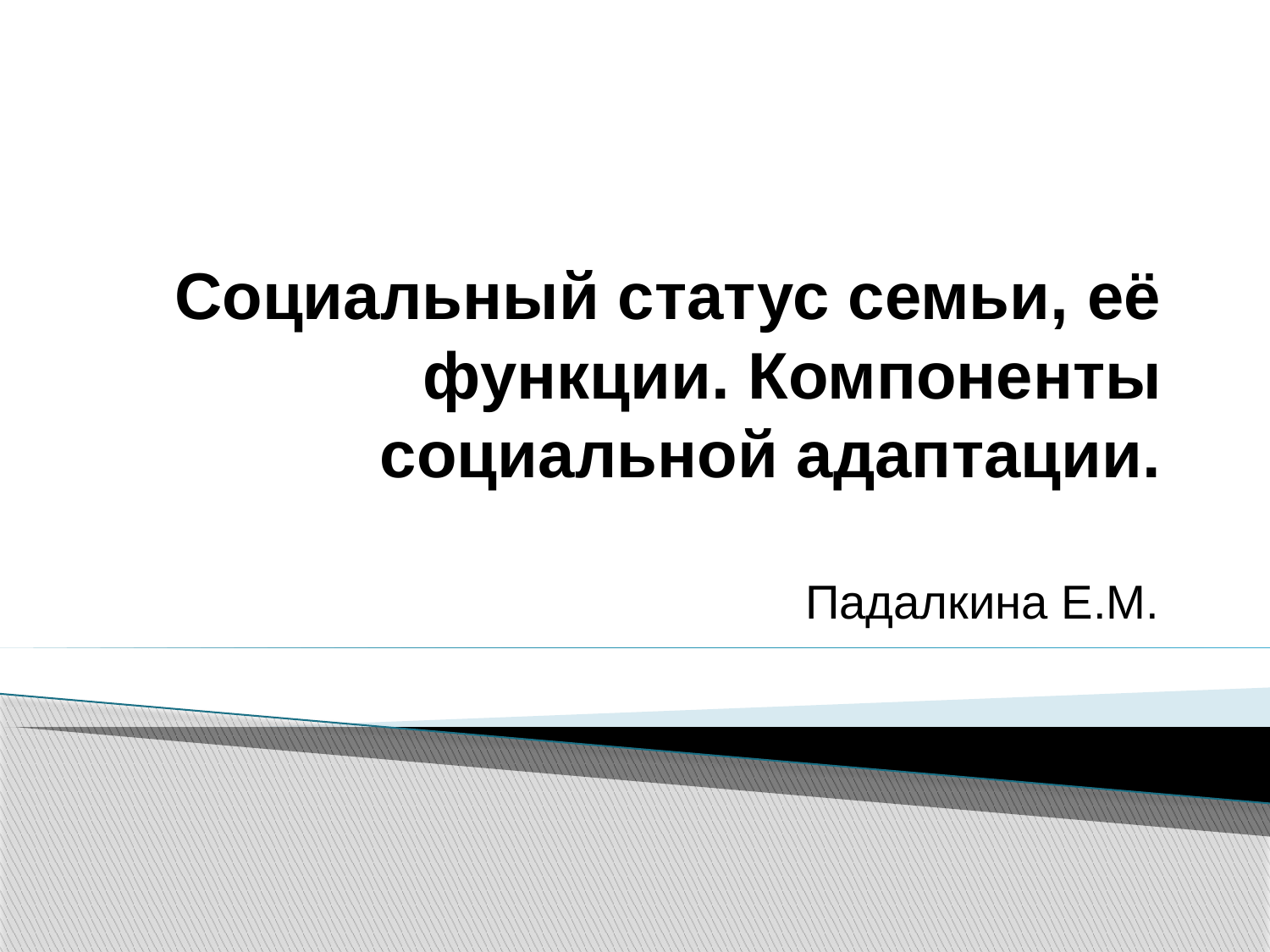

# Социальный статус семьи, её функции. Компоненты социальной адаптации.

Падалкина Е.М.